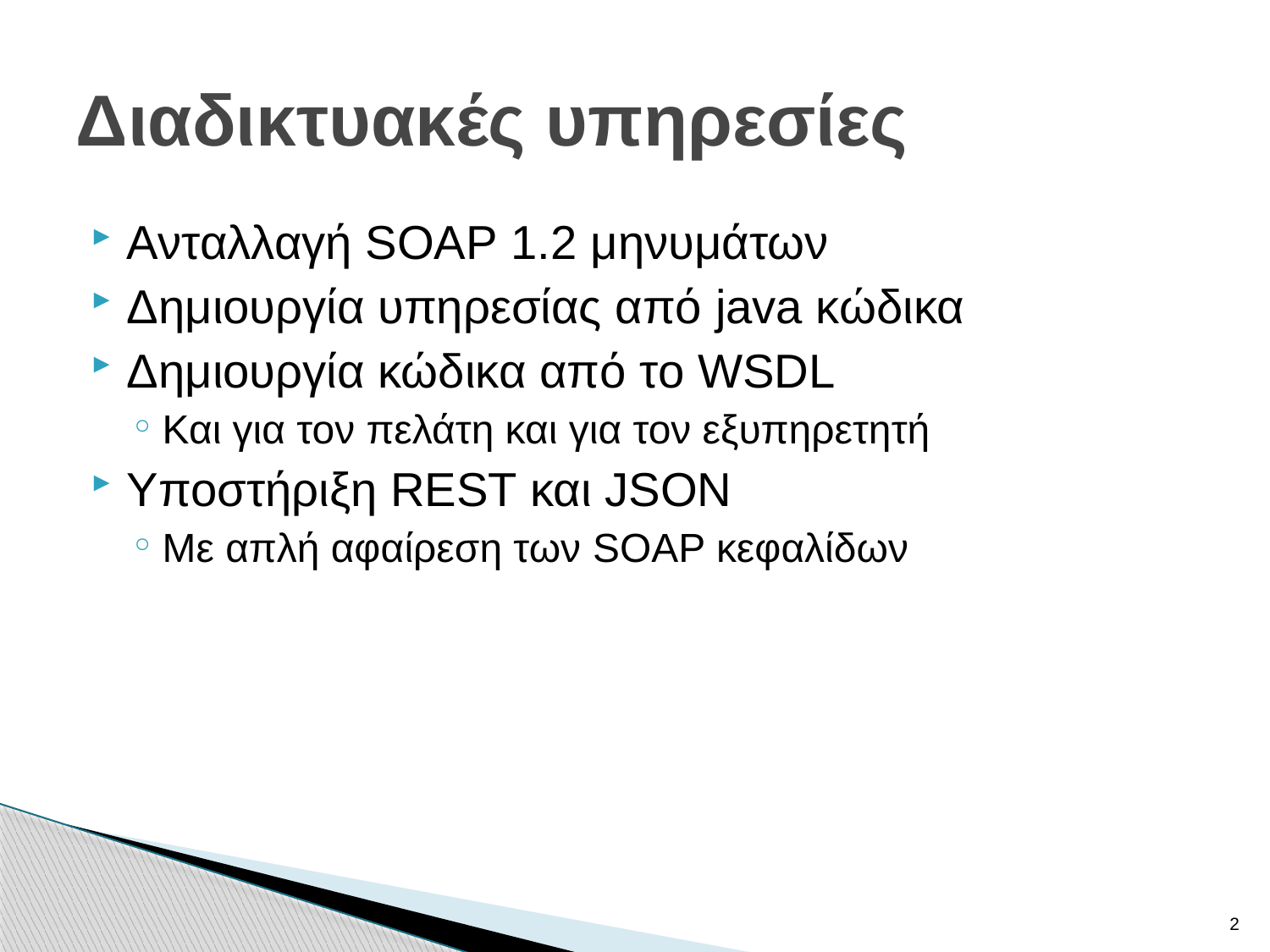

# Διαδικτυακές υπηρεσίες
Ανταλλαγή SOAP 1.2 μηνυμάτων
Δημιουργία υπηρεσίας από java κώδικα
Δημιουργία κώδικα από το WSDL
Και για τον πελάτη και για τον εξυπηρετητή
Υποστήριξη REST και JSON
Με απλή αφαίρεση των SOAP κεφαλίδων
2